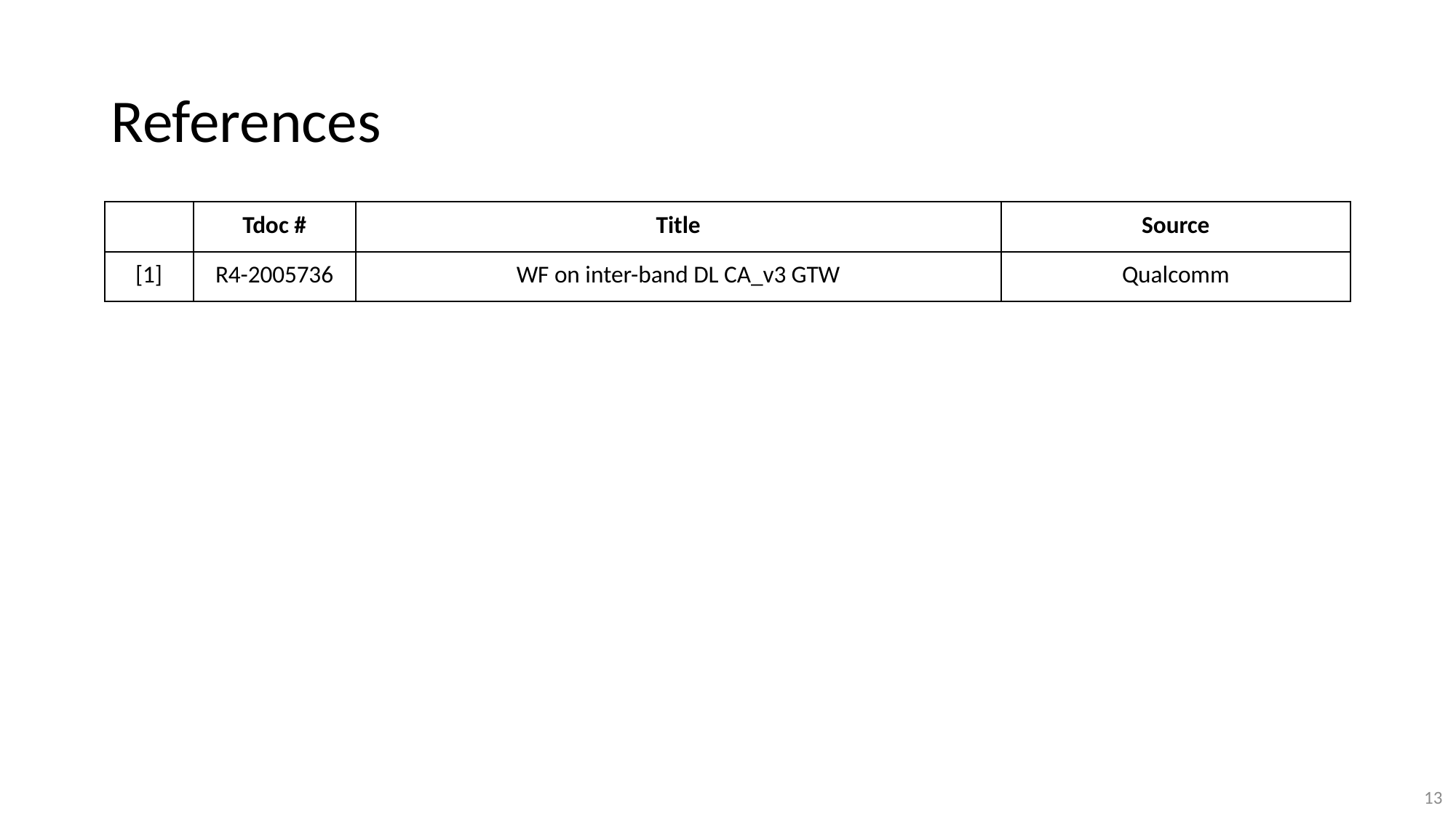

# References
|  | Tdoc # | Title | Source |
| --- | --- | --- | --- |
| [1] | R4-2005736 | WF on inter-band DL CA\_v3 GTW | Qualcomm |
13